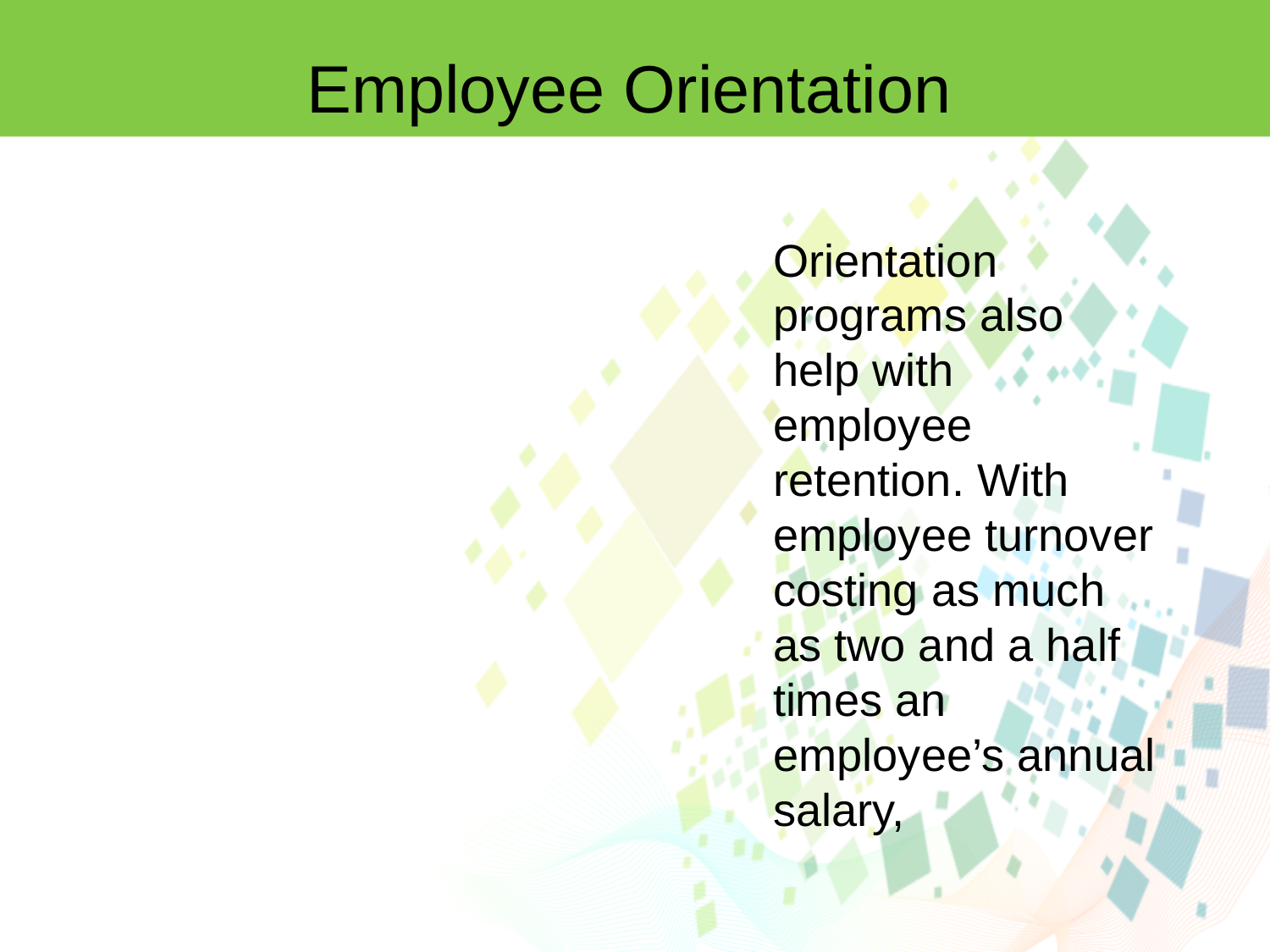

Employee Orientation
Orientation programs also help with employee retention. With employee turnover
costing as much as two and a half times an employee’s annual salary,